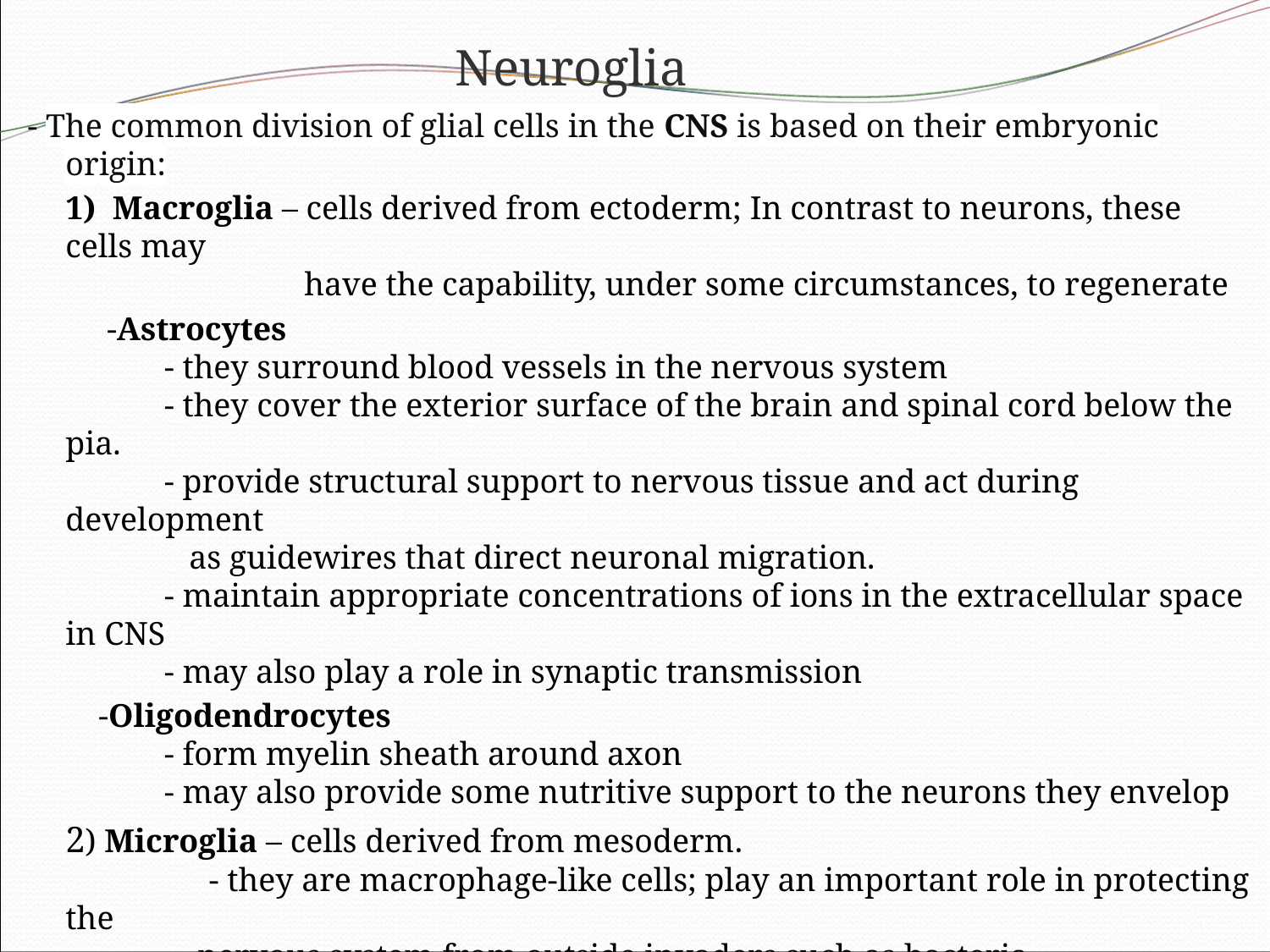

Neuroglia
- The common division of glial cells in the CNS is based on their embryonic origin:
	1)  Macroglia – cells derived from ectoderm; In contrast to neurons, these cells may
                             have the capability, under some circumstances, to regenerate
	     -Astrocytes
            - they surround blood vessels in the nervous system
            - they cover the exterior surface of the brain and spinal cord below the pia.
            - provide structural support to nervous tissue and act during development
               as guidewires that direct neuronal migration.
            - maintain appropriate concentrations of ions in the extracellular space in CNS
            - may also play a role in synaptic transmission
	    -Oligodendrocytes
            - form myelin sheath around axon
            - may also provide some nutritive support to the neurons they envelop
	2) Microglia – cells derived from mesoderm.
	  - they are macrophage-like cells; play an important role in protecting the
                nervous system from outside invaders such as bacteria.
- In peripheric nervous system (PNS):
	- Schwann cells - form myelin sheath around axon;
	- Satellite cells- in sensory and sympathetic ganglia
	- Glia cells of enteric ganglia (in walls of intestine)